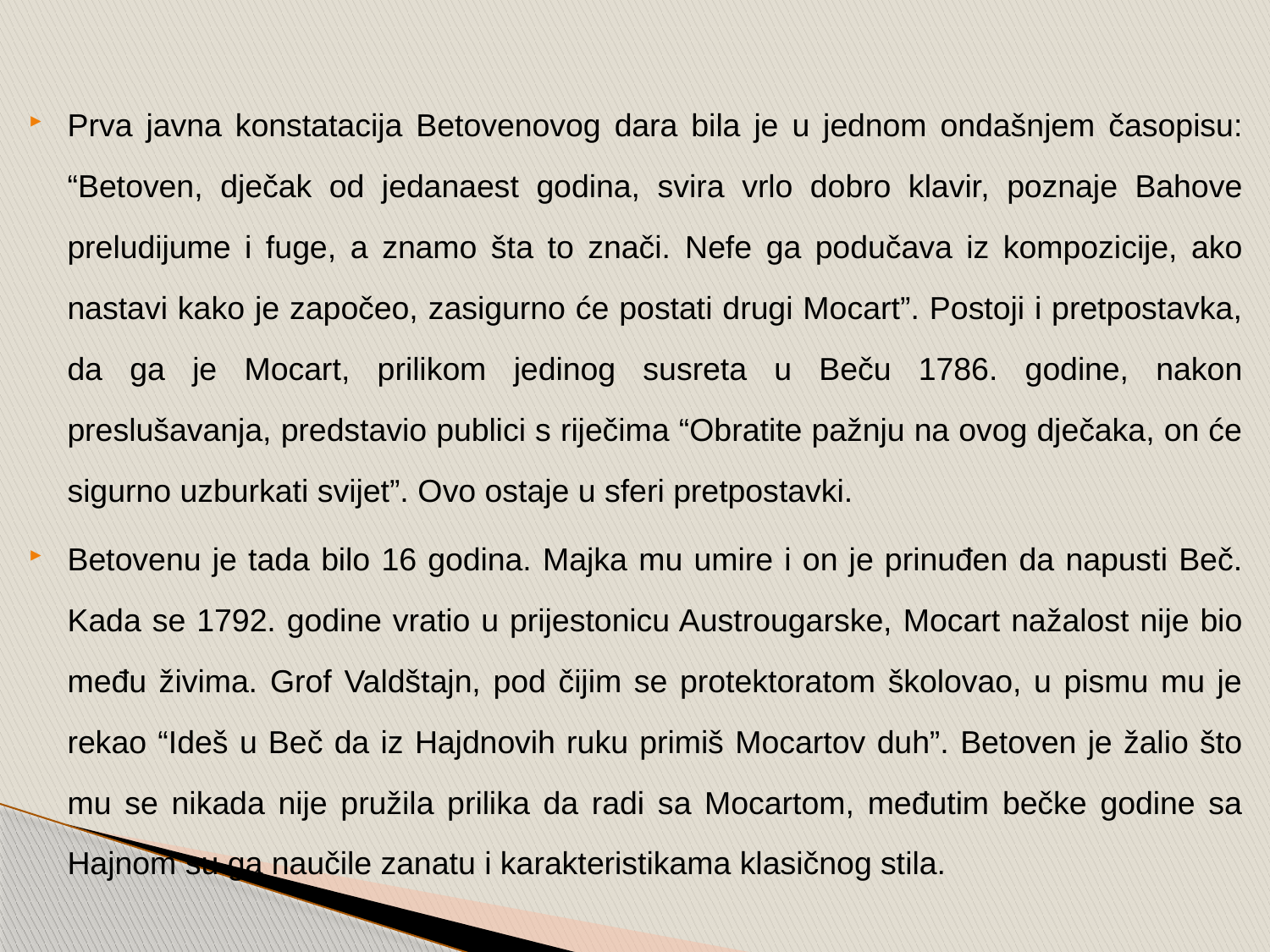

Prva javna konstatacija Betovenovog dara bila je u jednom ondašnjem časopisu: “Betoven, dječak od jedanaest godina, svira vrlo dobro klavir, poznaje Bahove preludijume i fuge, a znamo šta to znači. Nefe ga podučava iz kompozicije, ako nastavi kako je započeo, zasigurno će postati drugi Mocart”. Postoji i pretpostavka, da ga je Mocart, prilikom jedinog susreta u Beču 1786. godine, nakon preslušavanja, predstavio publici s riječima “Obratite pažnju na ovog dječaka, on će sigurno uzburkati svijet”. Ovo ostaje u sferi pretpostavki.
Betovenu je tada bilo 16 godina. Majka mu umire i on je prinuđen da napusti Beč. Kada se 1792. godine vratio u prijestonicu Austrougarske, Mocart nažalost nije bio među živima. Grof Valdštajn, pod čijim se protektoratom školovao, u pismu mu je rekao “Ideš u Beč da iz Hajdnovih ruku primiš Mocartov duh”. Betoven je žalio što mu se nikada nije pružila prilika da radi sa Mocartom, međutim bečke godine sa Hajnom su ga naučile zanatu i karakteristikama klasičnog stila.